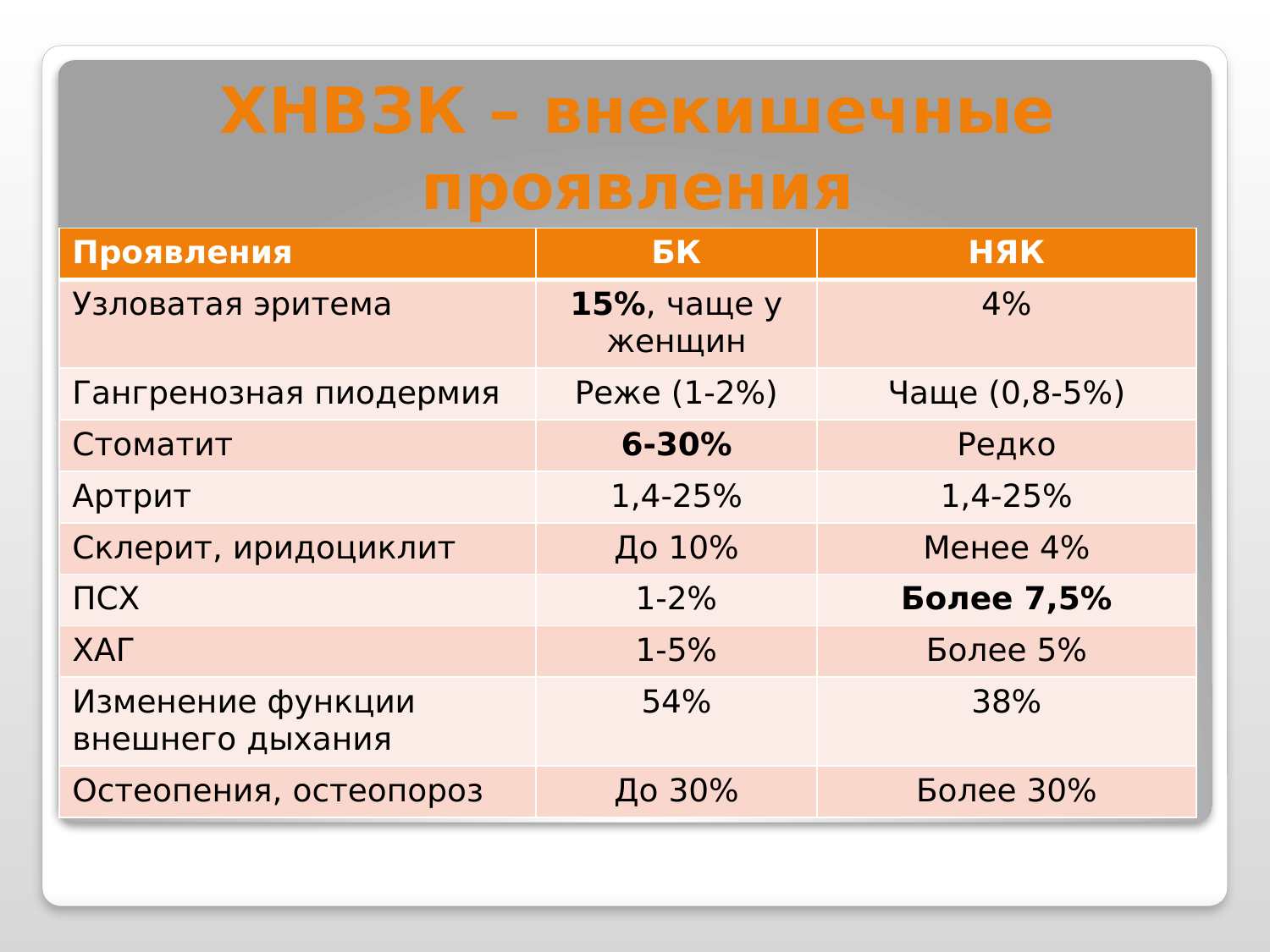

# ХНВЗК – внекишечные проявления
| Проявления | БК | НЯК |
| --- | --- | --- |
| Узловатая эритема | 15%, чаще у женщин | 4% |
| Гангренозная пиодермия | Реже (1-2%) | Чаще (0,8-5%) |
| Стоматит | 6-30% | Редко |
| Артрит | 1,4-25% | 1,4-25% |
| Склерит, иридоциклит | До 10% | Менее 4% |
| ПСХ | 1-2% | Более 7,5% |
| ХАГ | 1-5% | Более 5% |
| Изменение функции внешнего дыхания | 54% | 38% |
| Остеопения, остеопороз | До 30% | Более 30% |